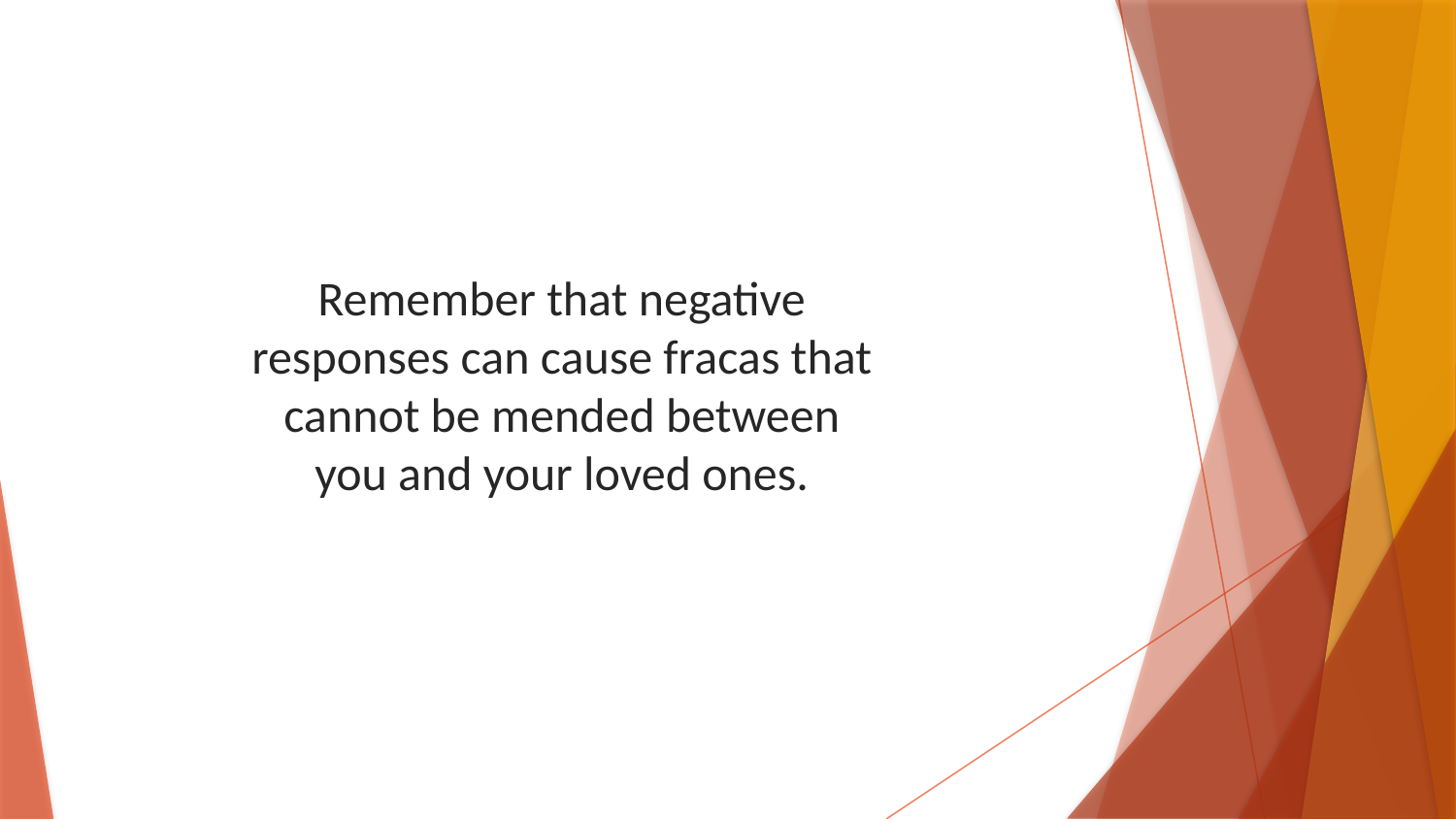

Remember that negative responses can cause fracas that cannot be mended between you and your loved ones.